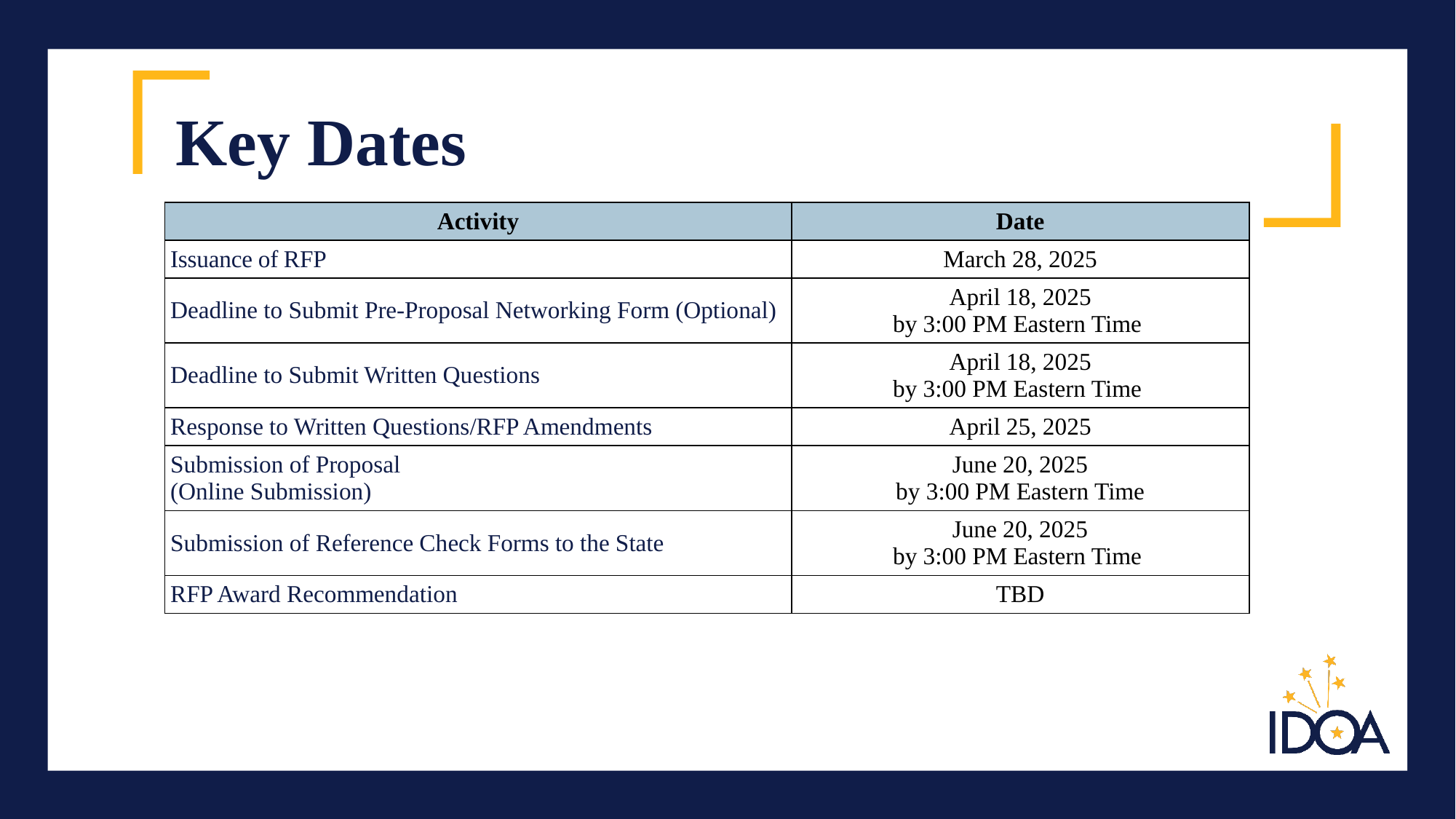

# Key Dates
| Activity | Date |
| --- | --- |
| Issuance of RFP | March 28, 2025 |
| Deadline to Submit Pre-Proposal Networking Form (Optional) | April 18, 2025 by 3:00 PM Eastern Time |
| Deadline to Submit Written Questions | April 18, 2025 by 3:00 PM Eastern Time |
| Response to Written Questions/RFP Amendments | April 25, 2025 |
| Submission of Proposal (Online Submission) | June 20, 2025 by 3:00 PM Eastern Time |
| Submission of Reference Check Forms to the State | June 20, 2025 by 3:00 PM Eastern Time |
| RFP Award Recommendation | TBD |